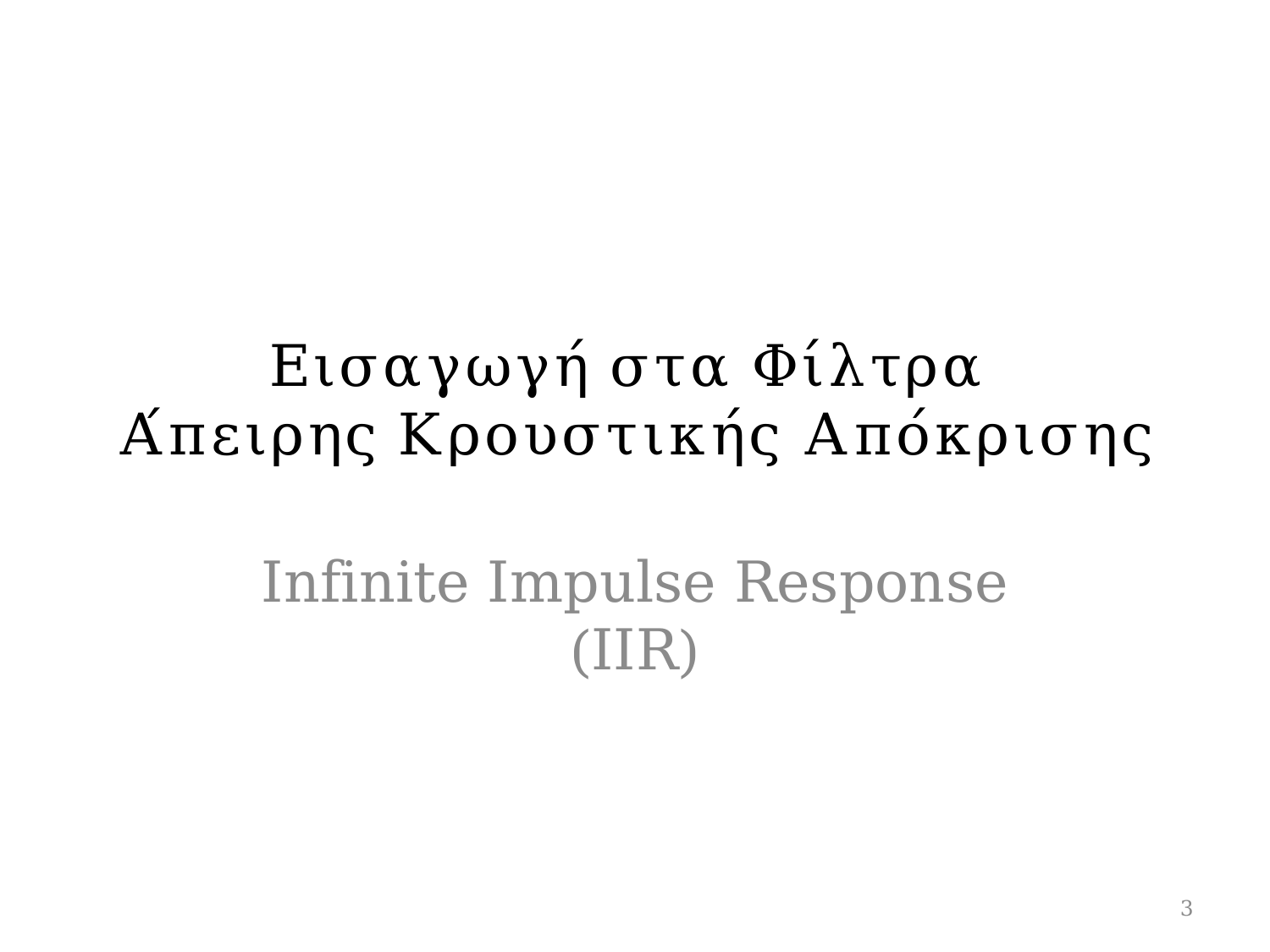

# Εισαγωγή στα Φίλτρα Άπειρης Κρουστικής Απόκρισης
Infinite Impulse Response (IIR)
3